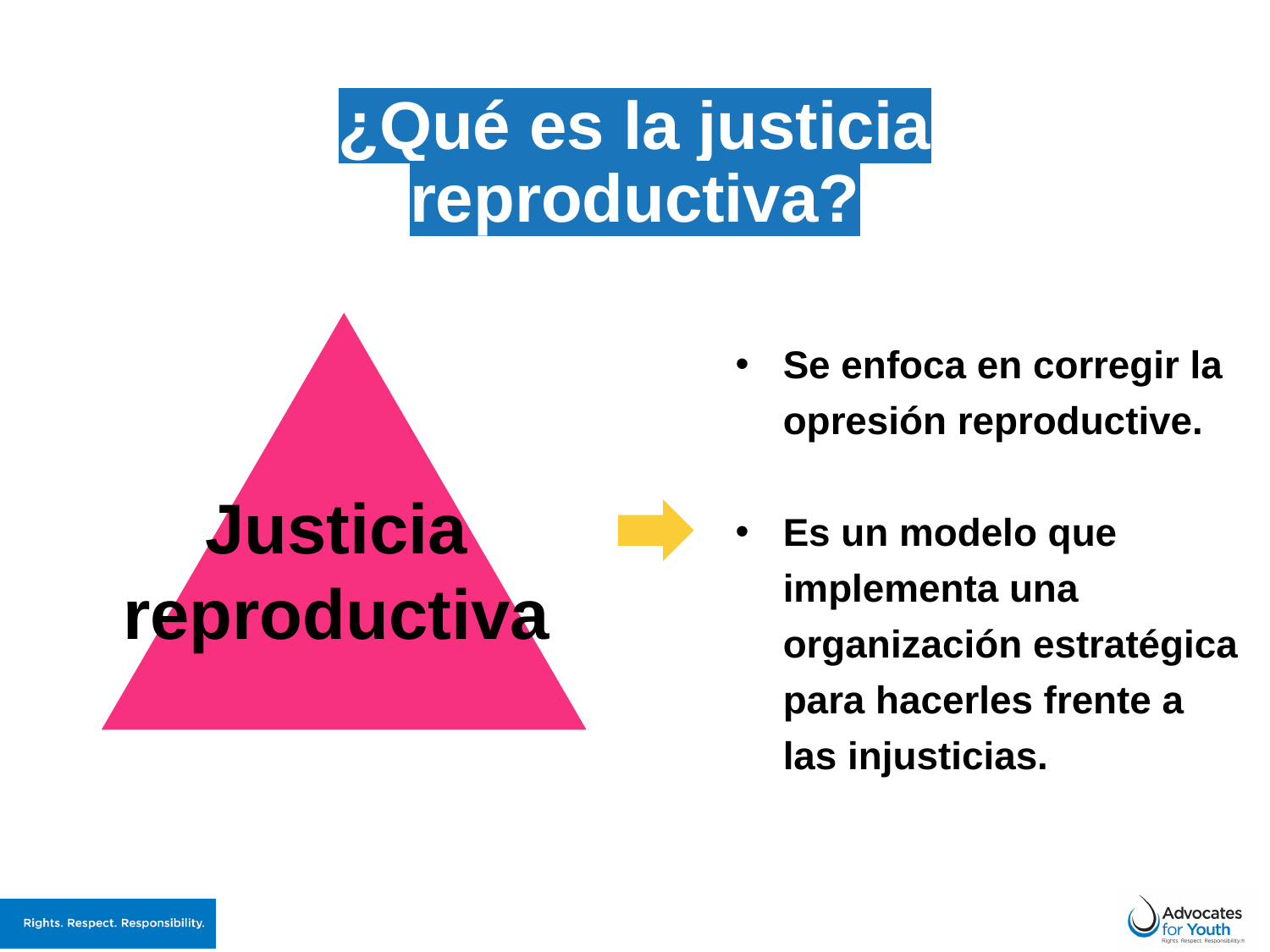

# ¿Qué es la justicia reproductiva?

Se enfoca en corregir la opresión reproductive.

Es un modelo que implementa una organización estratégica para hacerles frente a las injusticias.
Justicia reproductiva